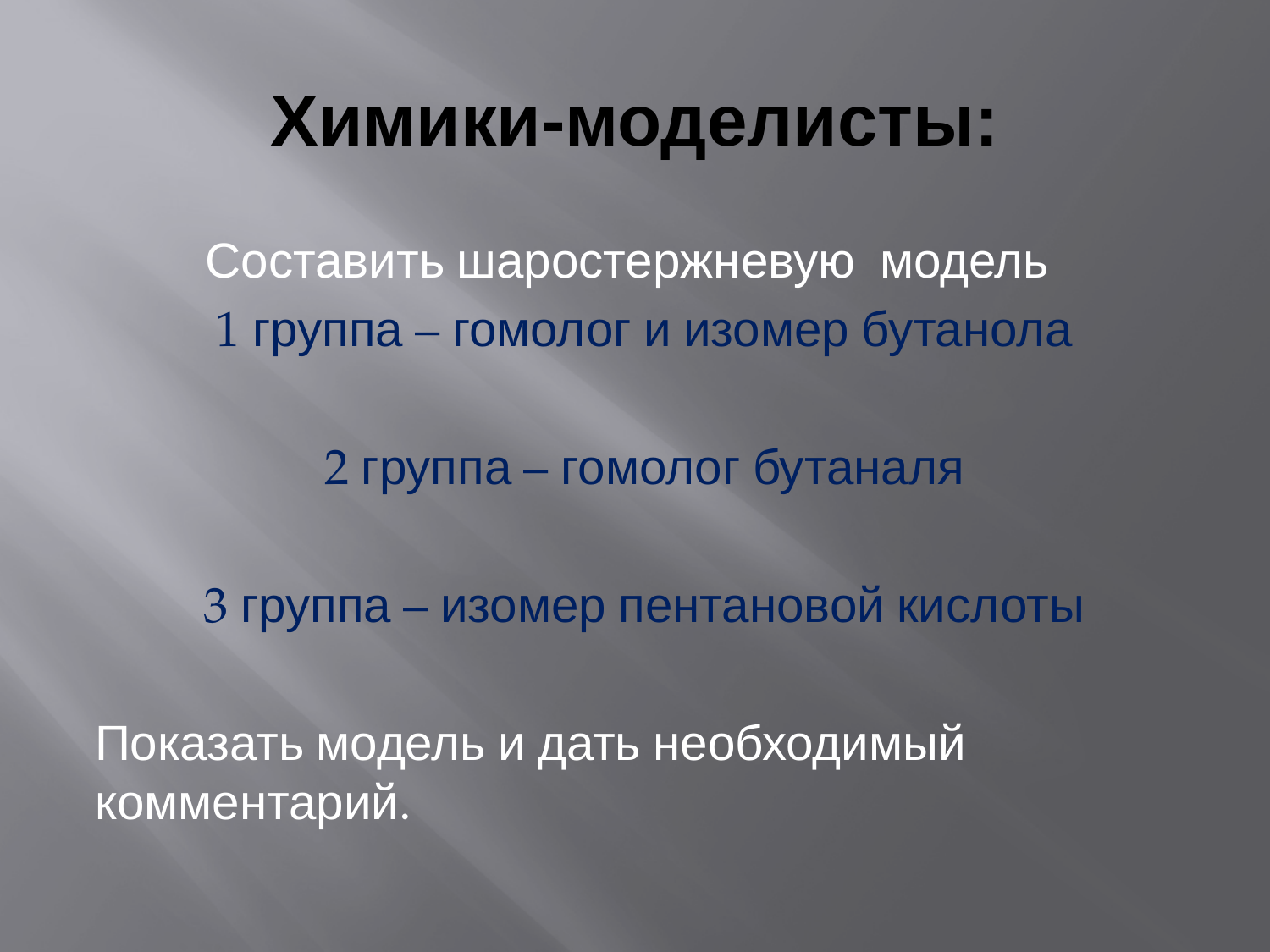

# Химики-моделисты:
         Составить шаростержневую  модель
1 группа – гомолог и изомер бутанола

2 группа – гомолог бутаналя

3 группа – изомер пентановой кислоты

Показать модель и дать необходимый комментарий.